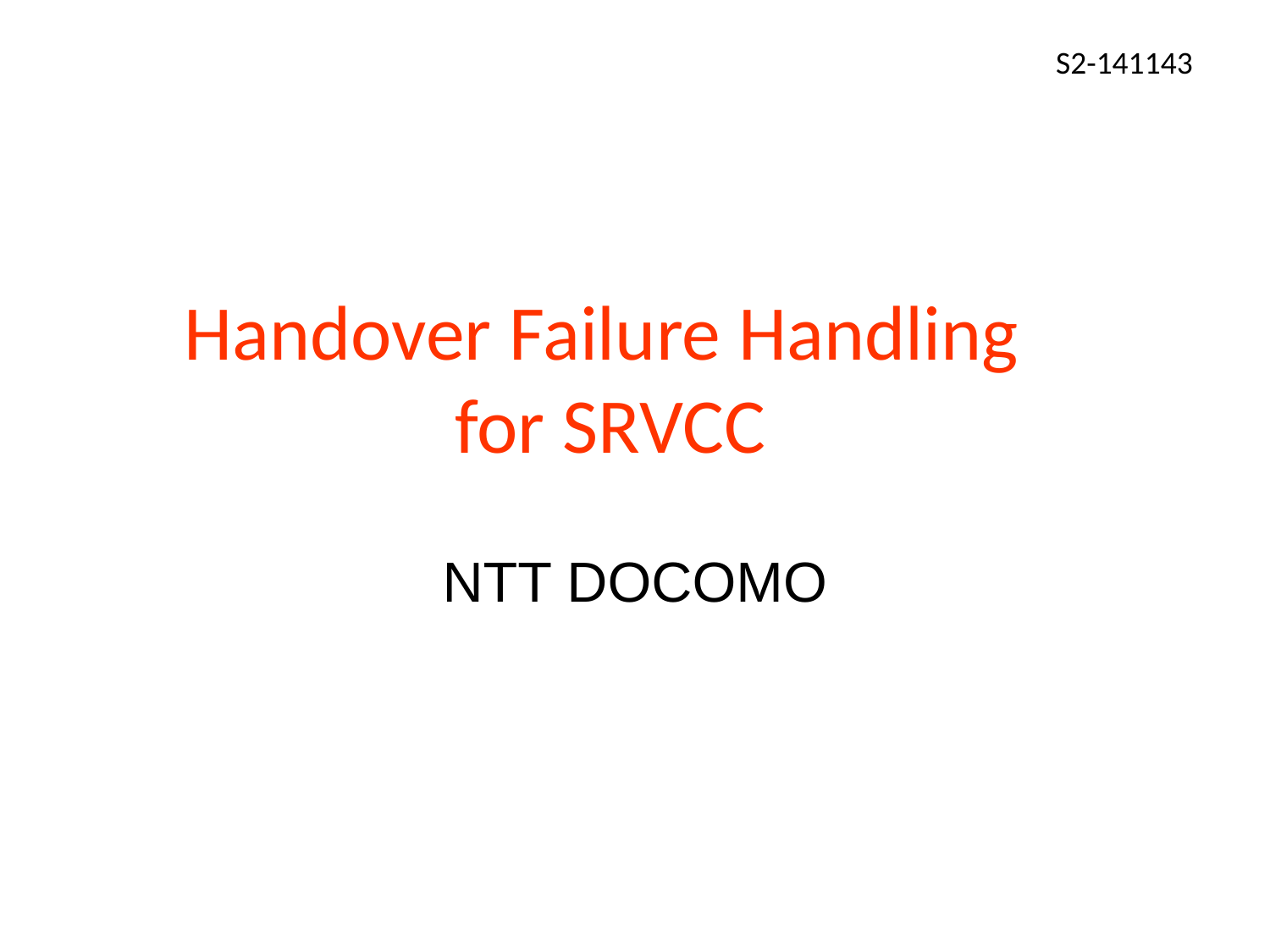

Handover Failure Handling
for SRVCC
NTT DOCOMO